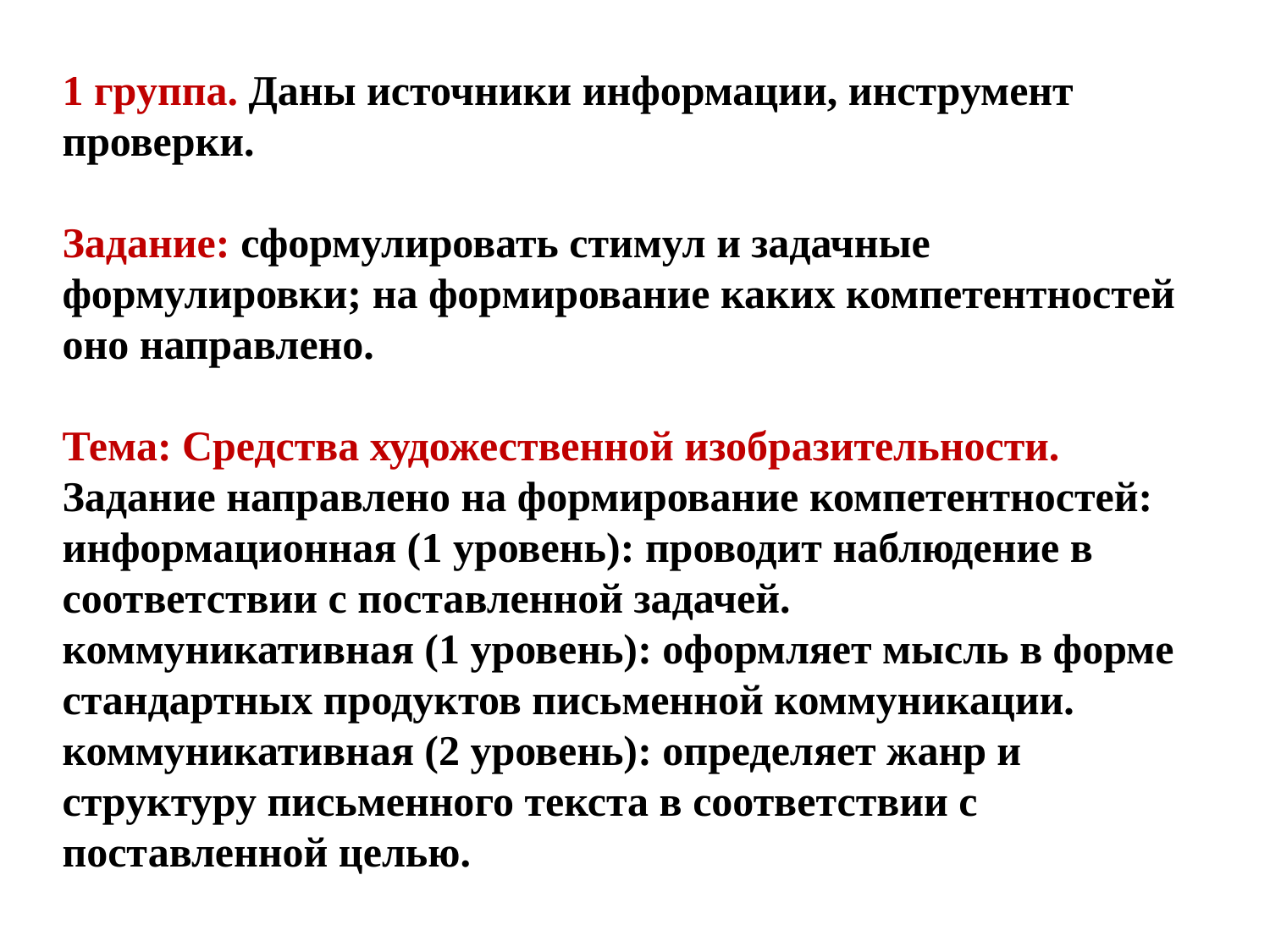

1 группа. Даны источники информации, инструмент проверки.

Задание: сформулировать стимул и задачные формулировки; на формирование каких компетентностей оно направлено.

Тема: Средства художественной изобразительности.
Задание направлено на формирование компетентностей:
информационная (1 уровень): проводит наблюдение в соответствии с поставленной задачей.
коммуникативная (1 уровень): оформляет мысль в форме стандартных продуктов письменной коммуникации.
коммуникативная (2 уровень): определяет жанр и структуру письменного текста в соответствии с поставленной целью.